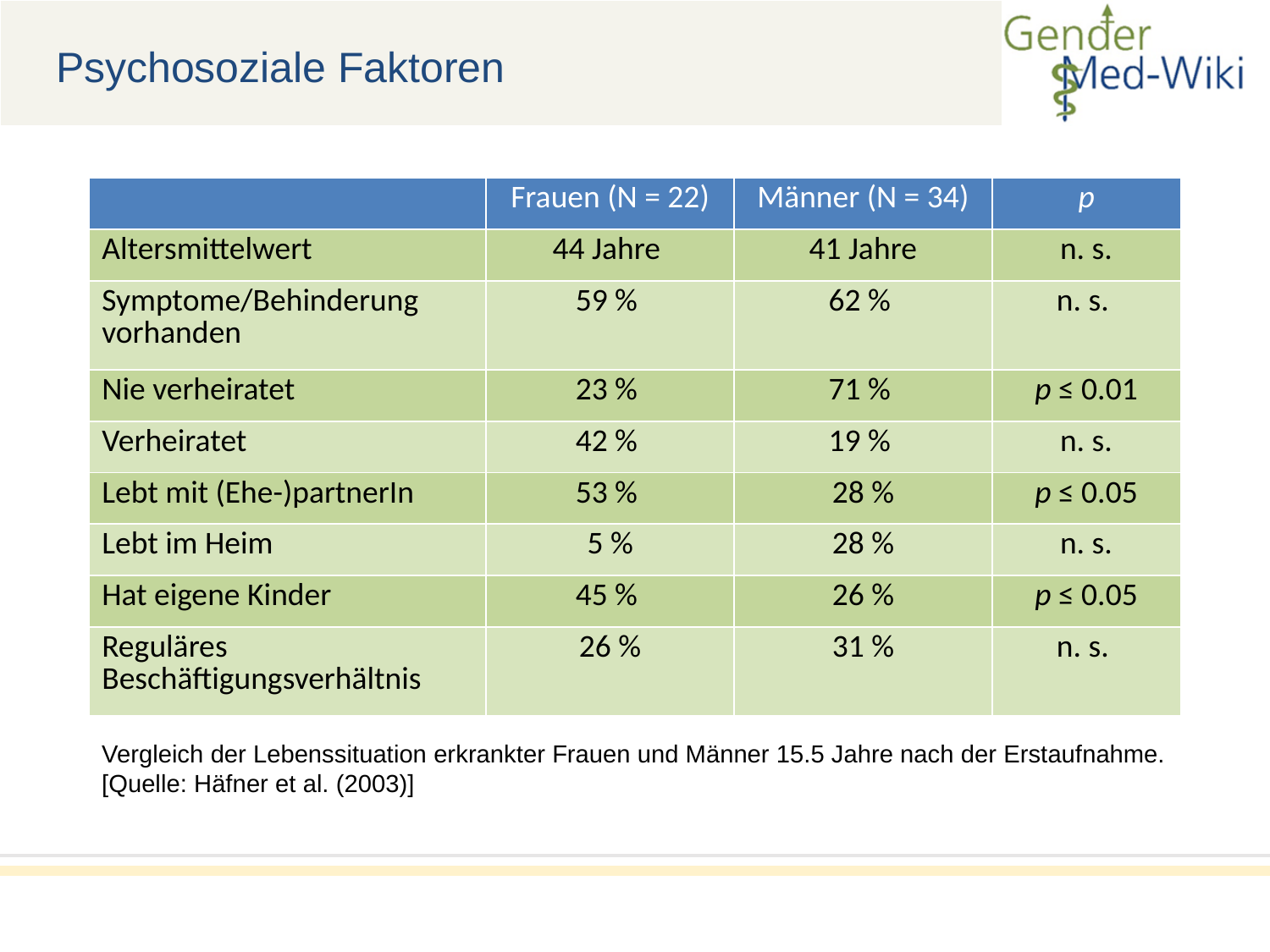

Psychosoziale Faktoren
|  | Frauen (N = 22) | Männer (N = 34) | p |
| --- | --- | --- | --- |
| Altersmittelwert | 44 Jahre | 41 Jahre | n. s. |
| Symptome/Behinderung vorhanden | 59 % | 62 % | n. s. |
| Nie verheiratet | 23 % | 71 % | p ≤ 0.01 |
| Verheiratet | 42 % | 19 % | n. s. |
| Lebt mit (Ehe-)partnerIn | 53 % | 28 % | p ≤ 0.05 |
| Lebt im Heim | 5 % | 28 % | n. s. |
| Hat eigene Kinder | 45 % | 26 % | p ≤ 0.05 |
| Reguläres Beschäftigungsverhältnis | 26 % | 31 % | n. s. |
Vergleich der Lebenssituation erkrankter Frauen und Männer 15.5 Jahre nach der Erstaufnahme. [Quelle: Häfner et al. (2003)]